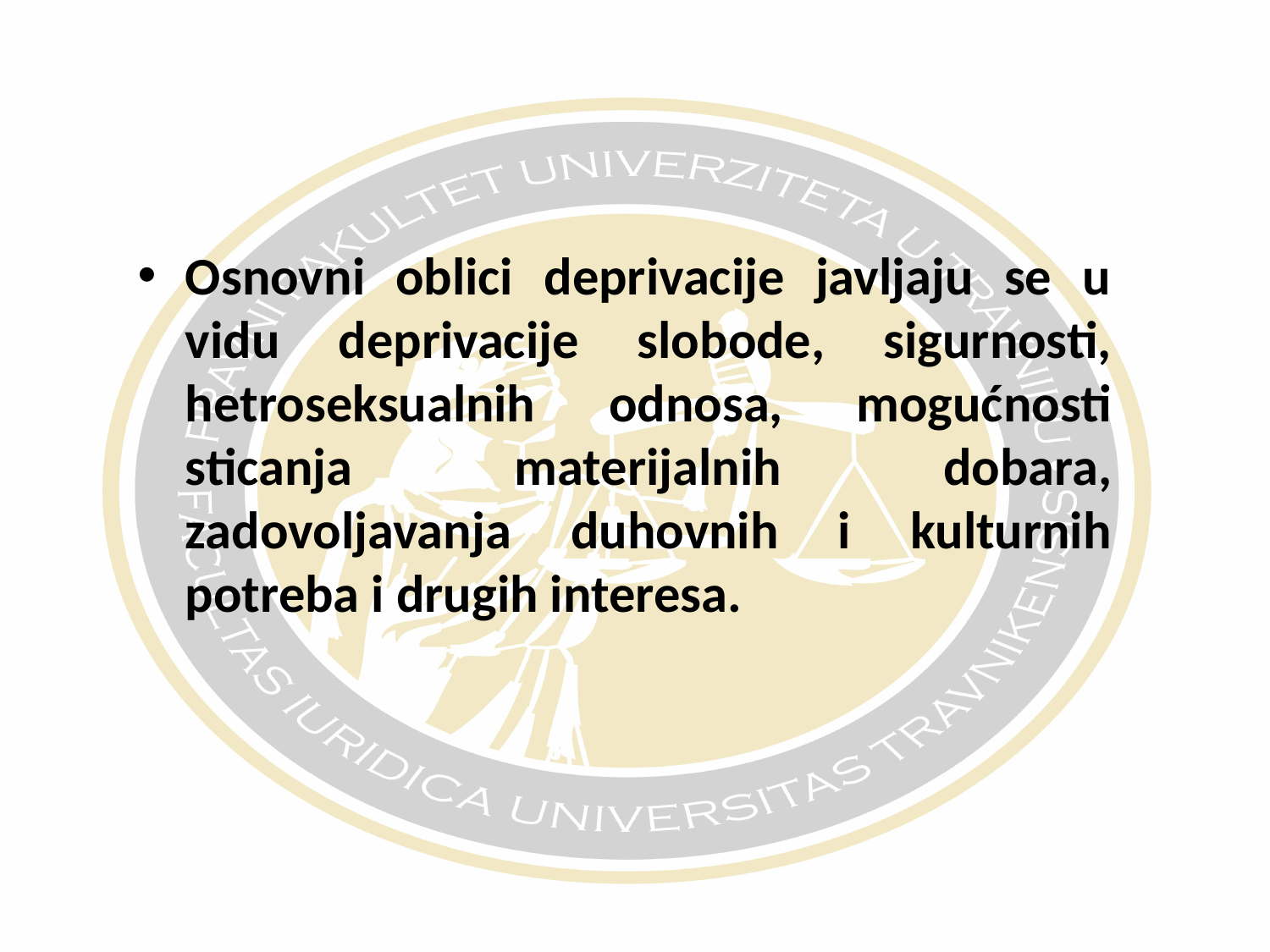

#
Osnovni oblici deprivacije javljaju se u vidu deprivacije slobode, sigurnosti, hetroseksualnih odnosa, mogućnosti sticanja materijalnih dobara, zadovoljavanja duhovnih i kulturnih potreba i drugih interesa.